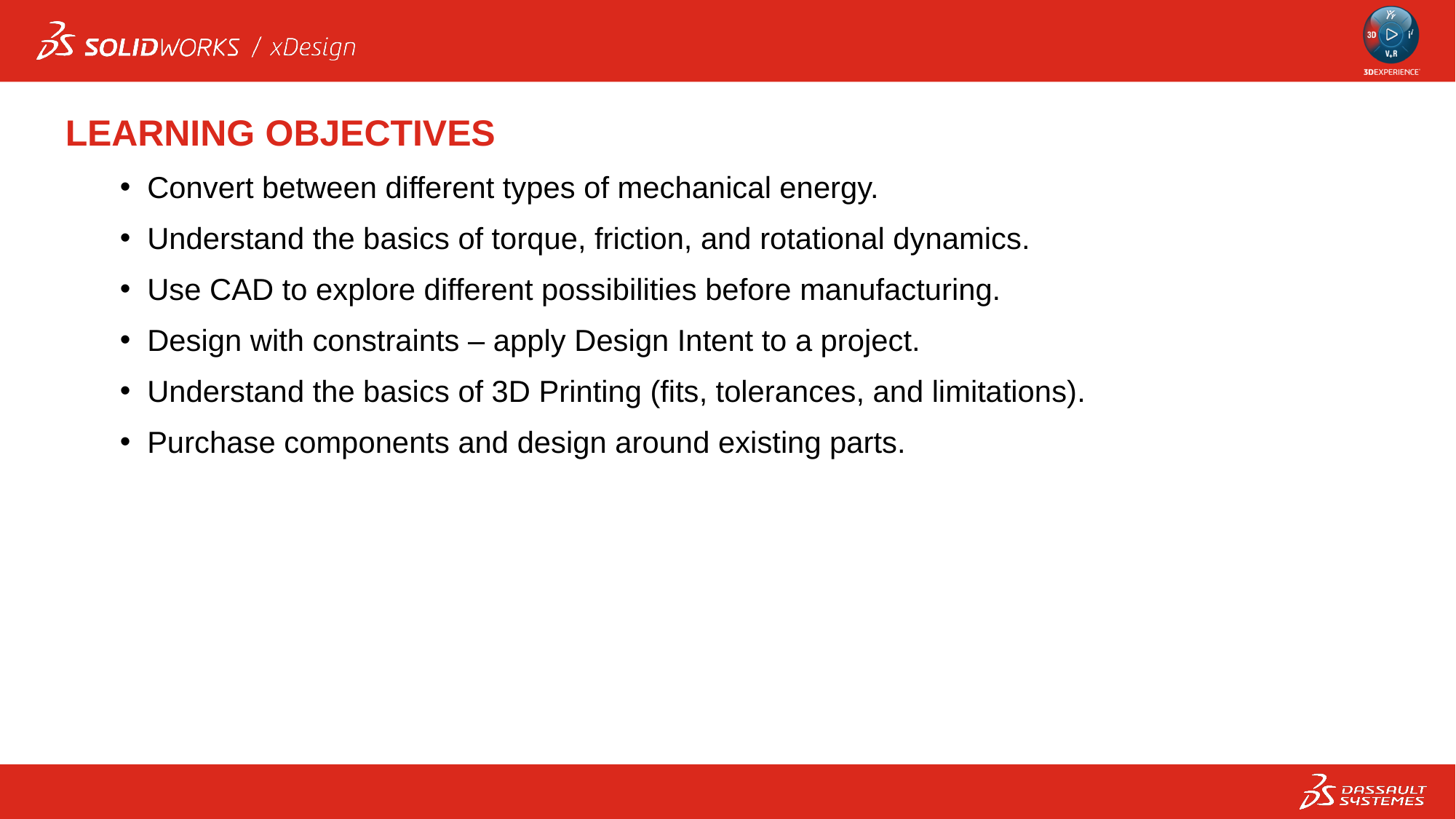

LEARNING OBJECTIVES
Convert between different types of mechanical energy.
Understand the basics of torque, friction, and rotational dynamics.
Use CAD to explore different possibilities before manufacturing.
Design with constraints – apply Design Intent to a project.
Understand the basics of 3D Printing (fits, tolerances, and limitations).
Purchase components and design around existing parts.